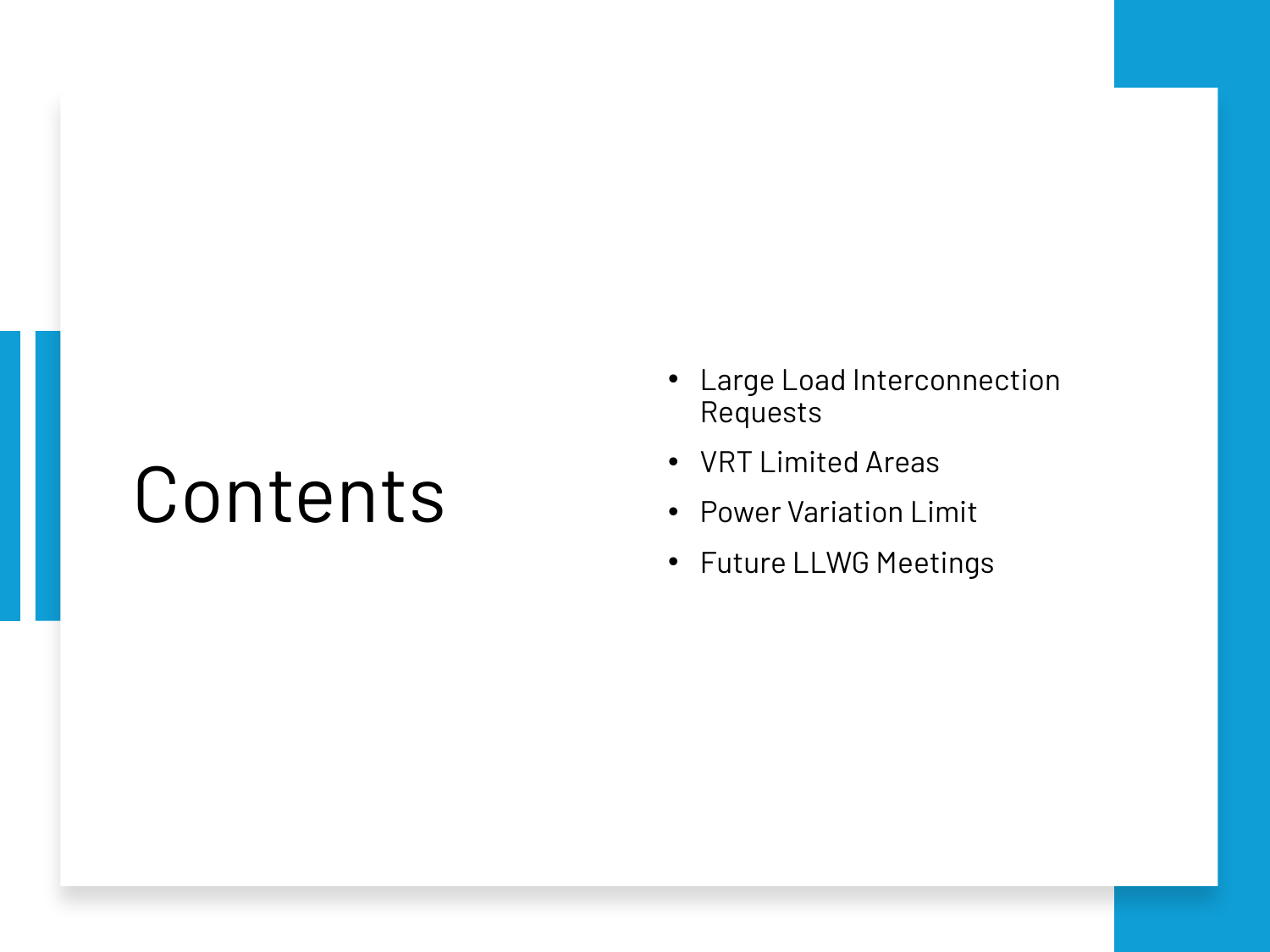

# Contents
Large Load Interconnection Requests
VRT Limited Areas
Power Variation Limit
Future LLWG Meetings

2